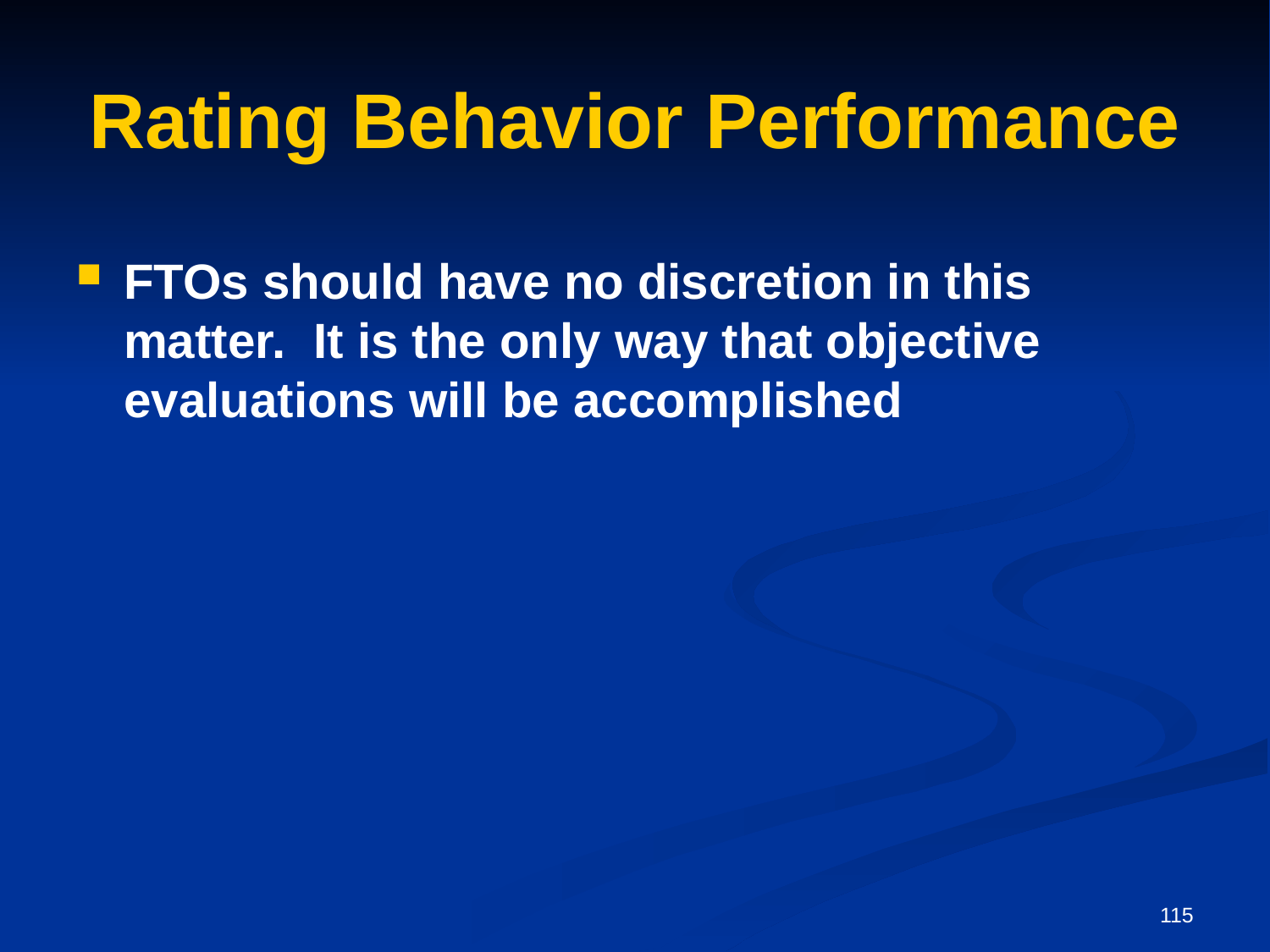

# Rating Behavior Performance
FTOs should have no discretion in this matter.  It is the only way that objective evaluations will be accomplished
115